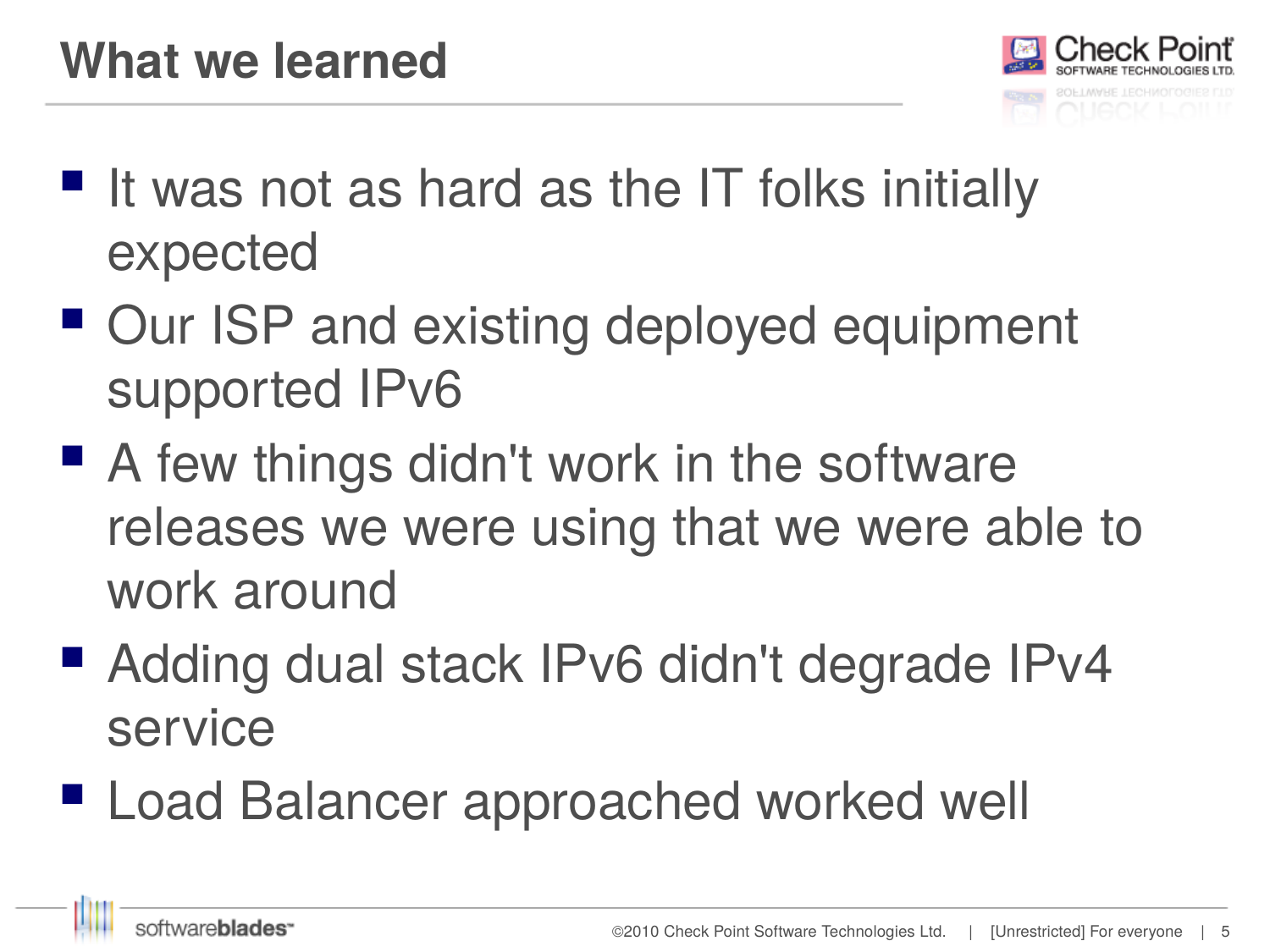

# What we learned
It was not as hard as the IT folks initially expected
Our ISP and existing deployed equipment supported IPv6
A few things didn't work in the software releases we were using that we were able to work around
Adding dual stack IPv6 didn't degrade IPv4 service
Load Balancer approached worked well